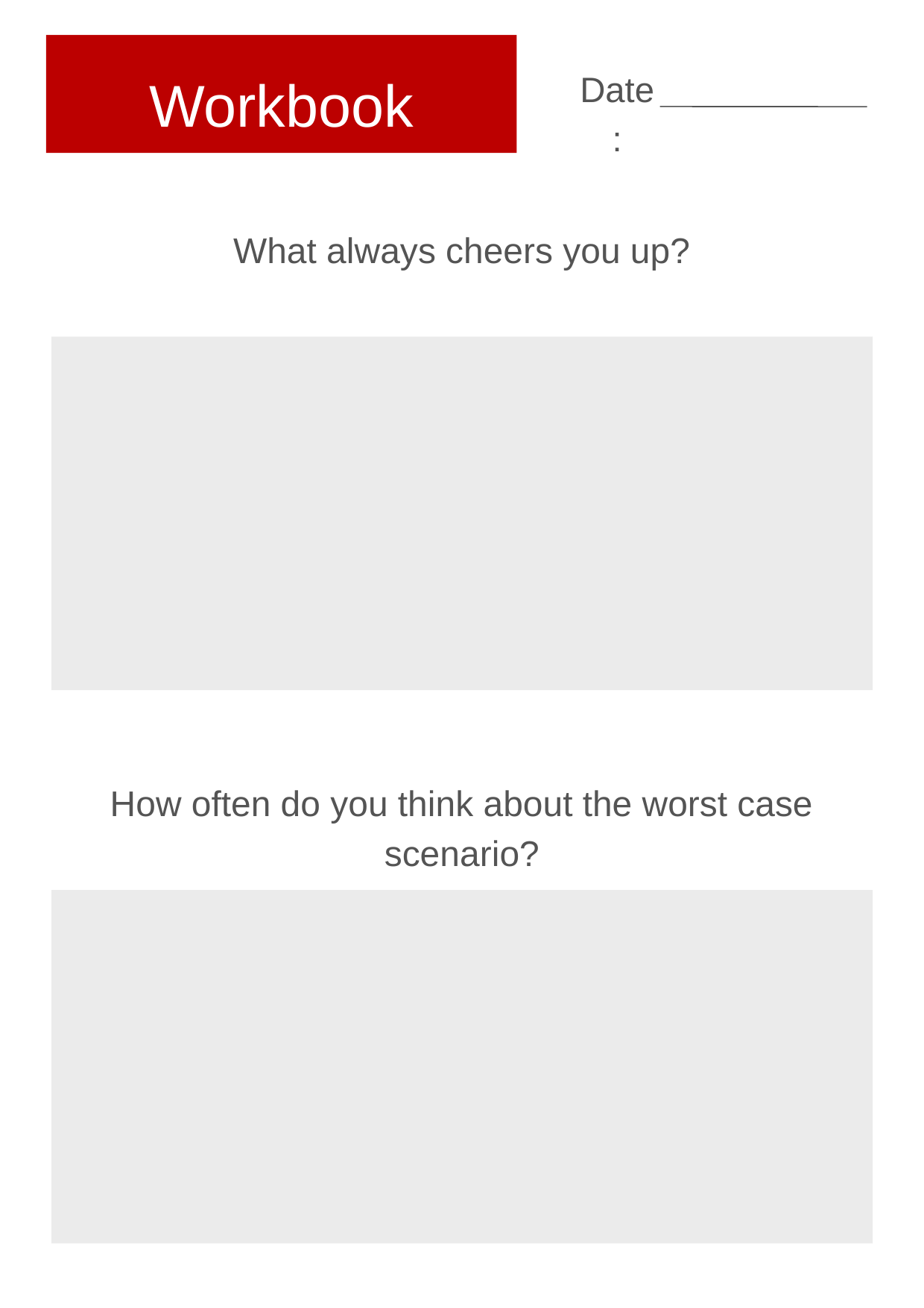

Workbook
Date:

What always cheers you up?

How often do you think about the worst case scenario?